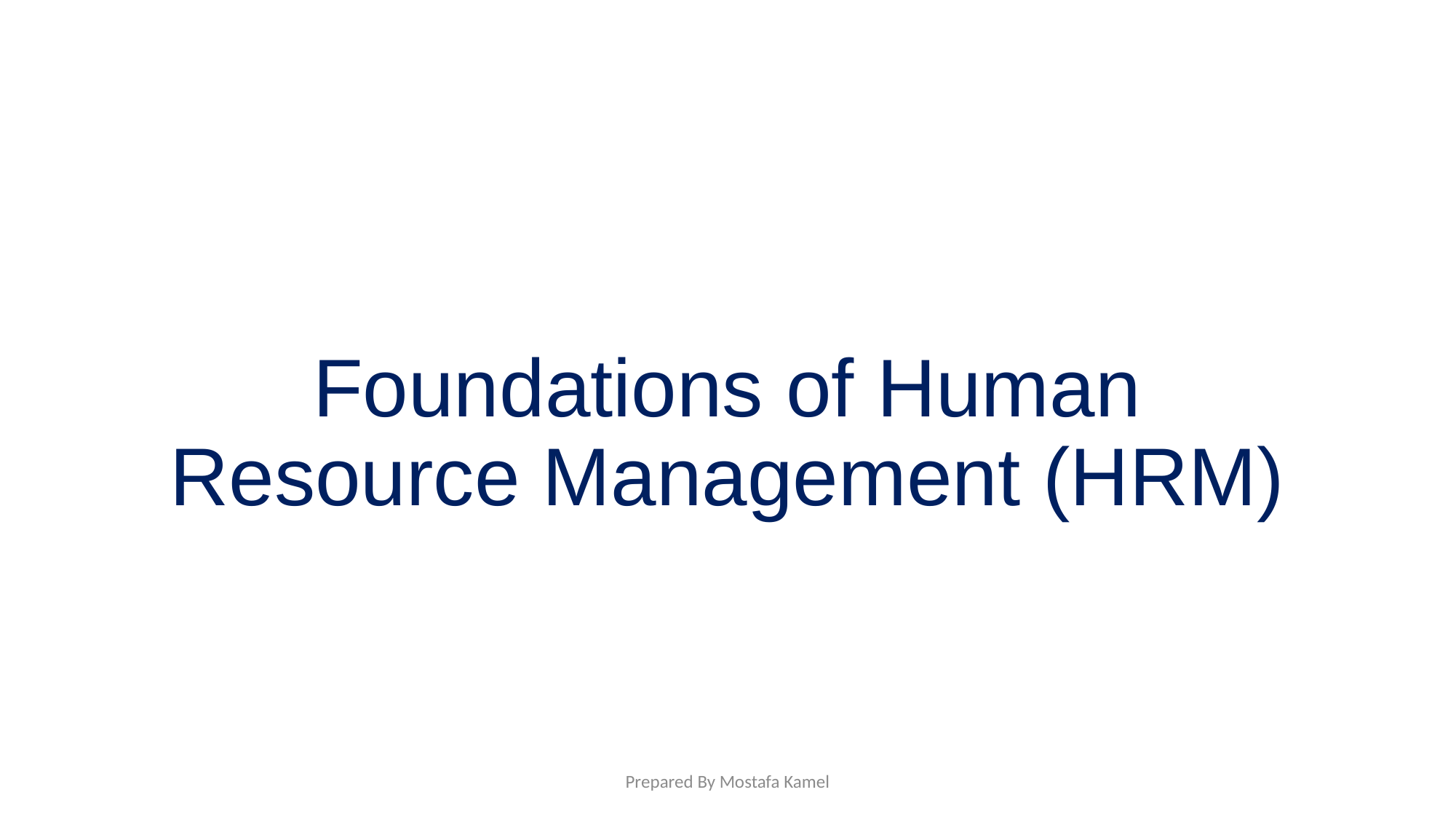

# Foundations of Human Resource Management (HRM)
Prepared By Mostafa Kamel